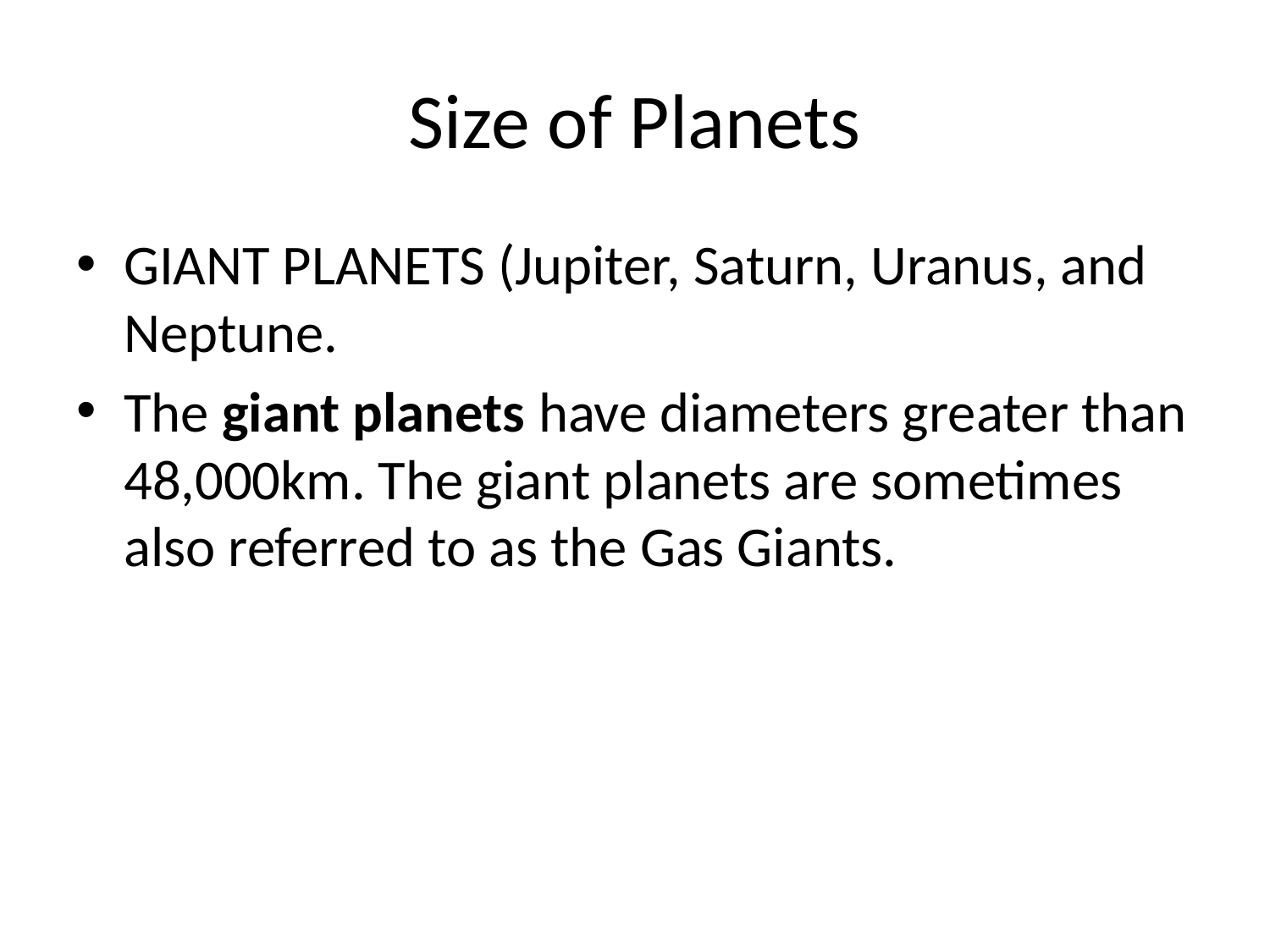

# Size of Planets
GIANT PLANETS (Jupiter, Saturn, Uranus, and Neptune.
The giant planets have diameters greater than 48,000km. The giant planets are sometimes also referred to as the Gas Giants.